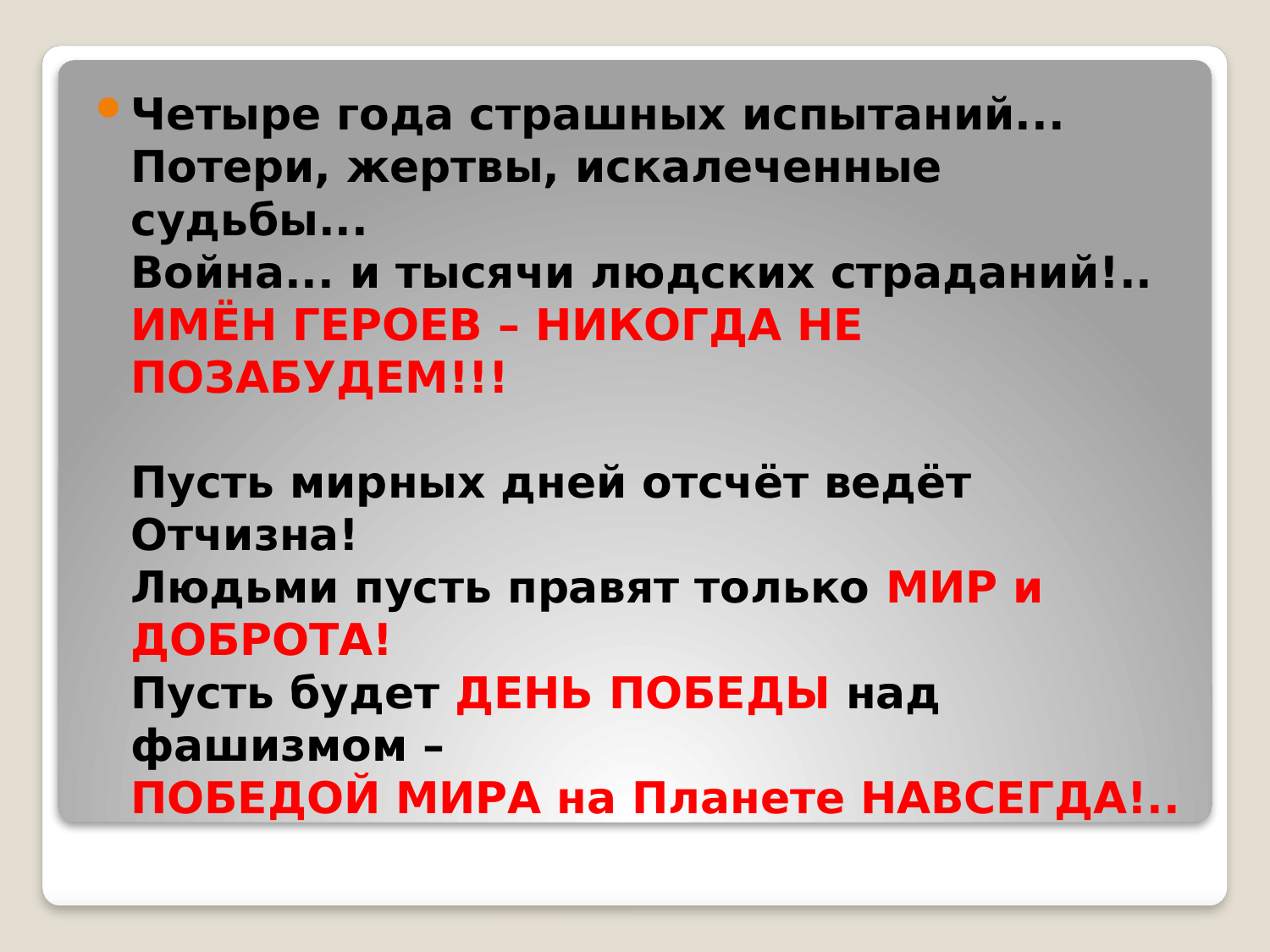

Четыре года страшных испытаний...
Потери, жертвы, искалеченные судьбы...
Война... и тысячи людских страданий!..
ИМЁН ГЕРОЕВ – НИКОГДА НЕ ПОЗАБУДЕМ!!!
Пусть мирных дней отсчёт ведёт Отчизна!
Людьми пусть правят только МИР и ДОБРОТА!
Пусть будет ДЕНЬ ПОБЕДЫ над фашизмом –
ПОБЕДОЙ МИРА на Планете НАВСЕГДА!..
#